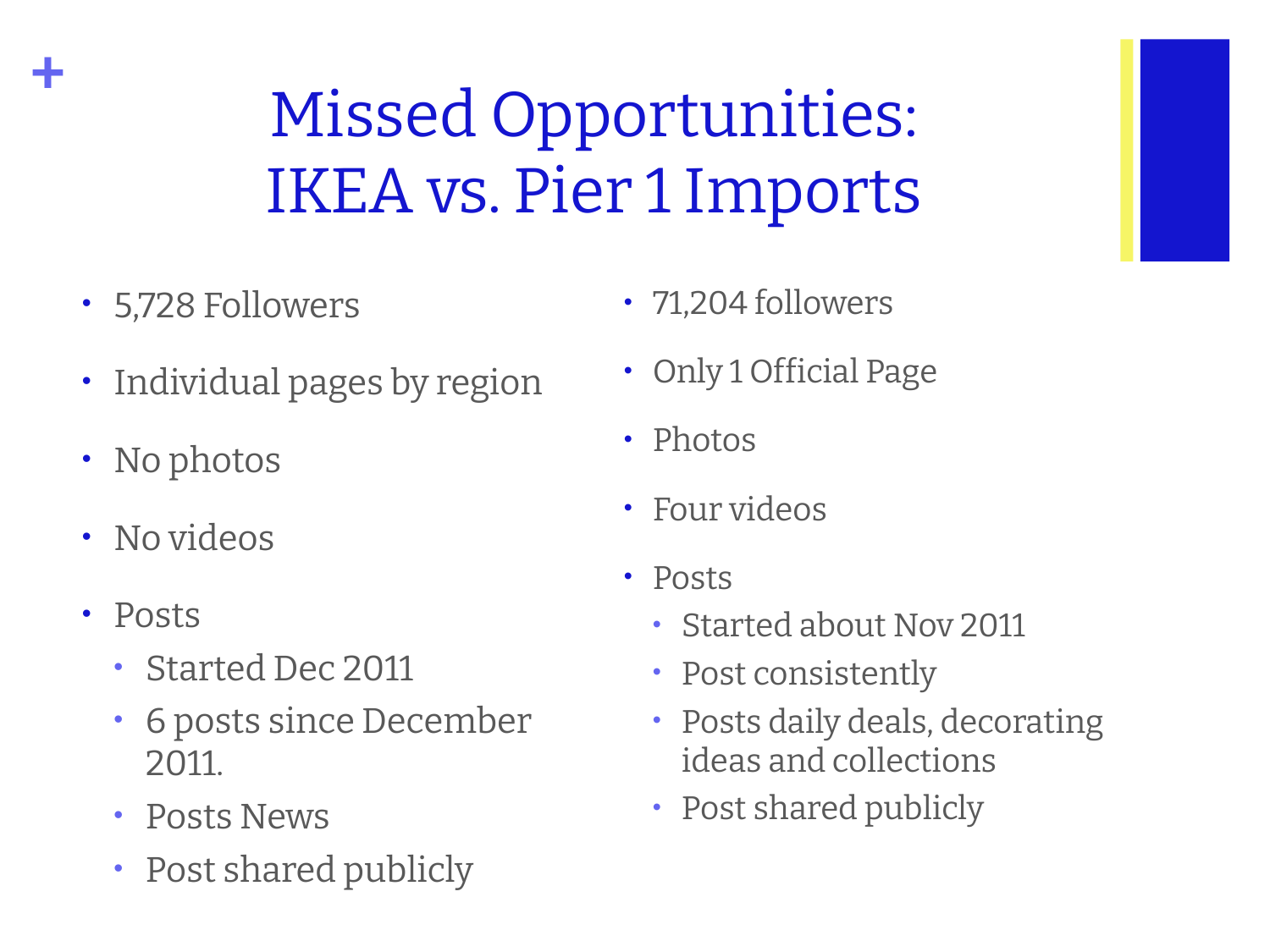

# Missed Opportunities: IKEA vs. Pier 1 Imports
5,728 Followers
Individual pages by region
No photos
No videos
Posts
Started Dec 2011
6 posts since December 2011.
Posts News
Post shared publicly

71,204 followers
Only 1 Official Page
Photos
Four videos
Posts
Started about Nov 2011
Post consistently
Posts daily deals, decorating ideas and collections
Post shared publicly